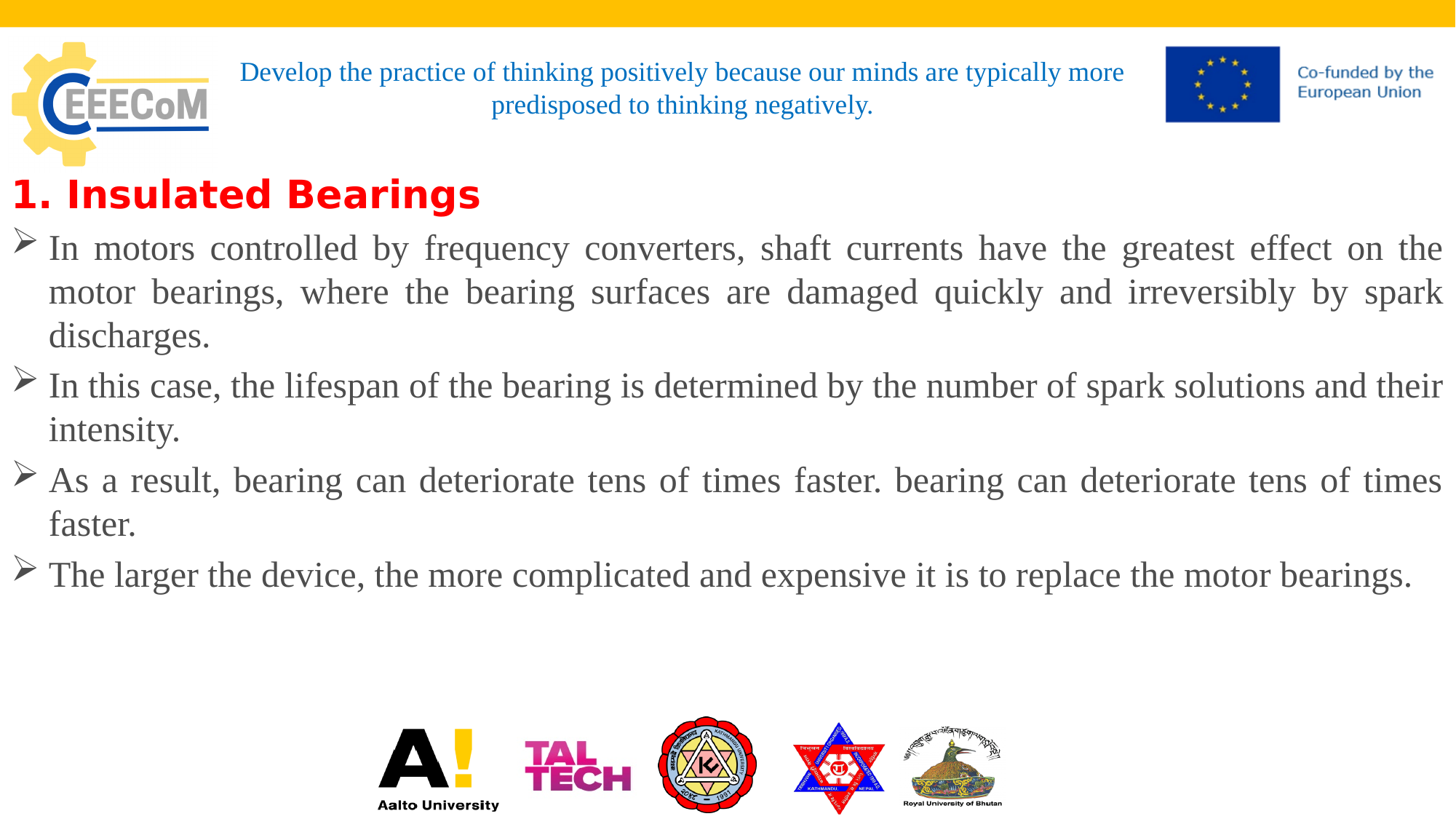

# Develop the practice of thinking positively because our minds are typically more predisposed to thinking negatively.
1. Insulated Bearings
In motors controlled by frequency converters, shaft currents have the greatest effect on the motor bearings, where the bearing surfaces are damaged quickly and irreversibly by spark discharges.
In this case, the lifespan of the bearing is determined by the number of spark solutions and their intensity.
As a result, bearing can deteriorate tens of times faster. bearing can deteriorate tens of times faster.
The larger the device, the more complicated and expensive it is to replace the motor bearings.